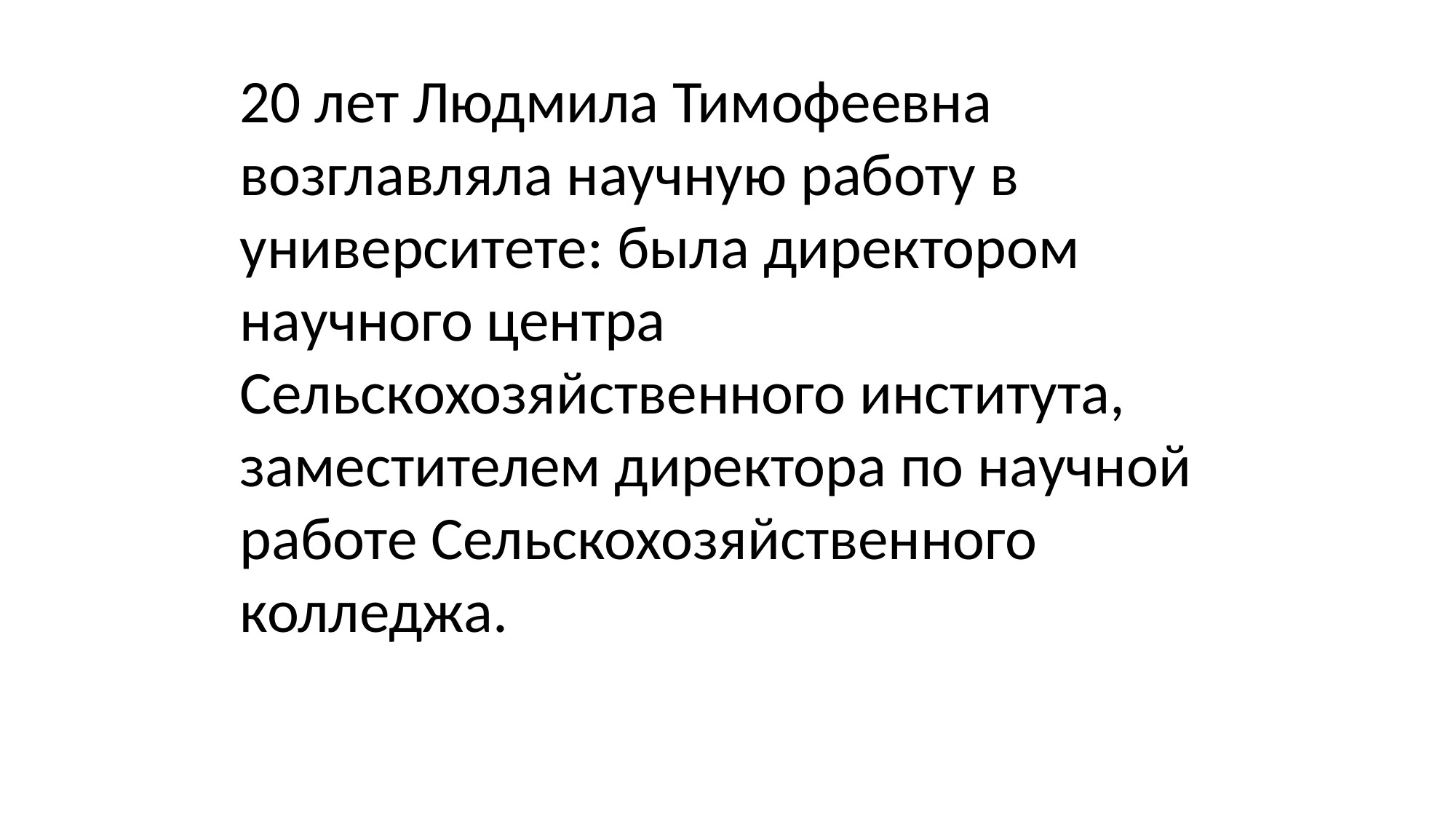

20 лет Людмила Тимофеевна возглавляла научную работу в университете: была директором научного центра Сельскохозяйственного института, заместителем директора по научной работе Сельскохозяйственного колледжа.